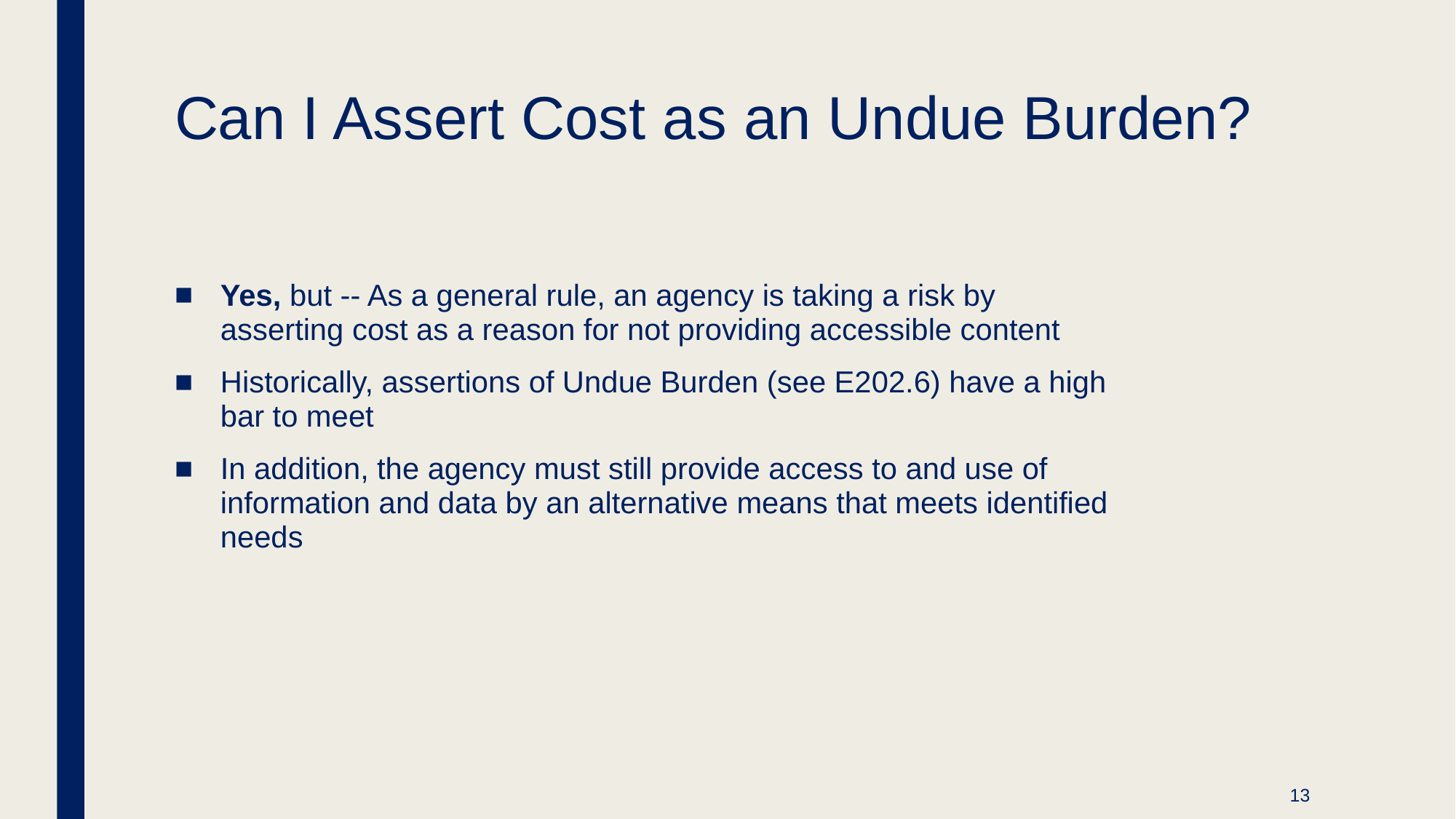

# Can I Assert Cost as an Undue Burden?
Yes, but -- As a general rule, an agency is taking a risk by asserting cost as a reason for not providing accessible content
Historically, assertions of Undue Burden (see E202.6) have a high bar to meet
In addition, the agency must still provide access to and use of information and data by an alternative means that meets identified needs
13